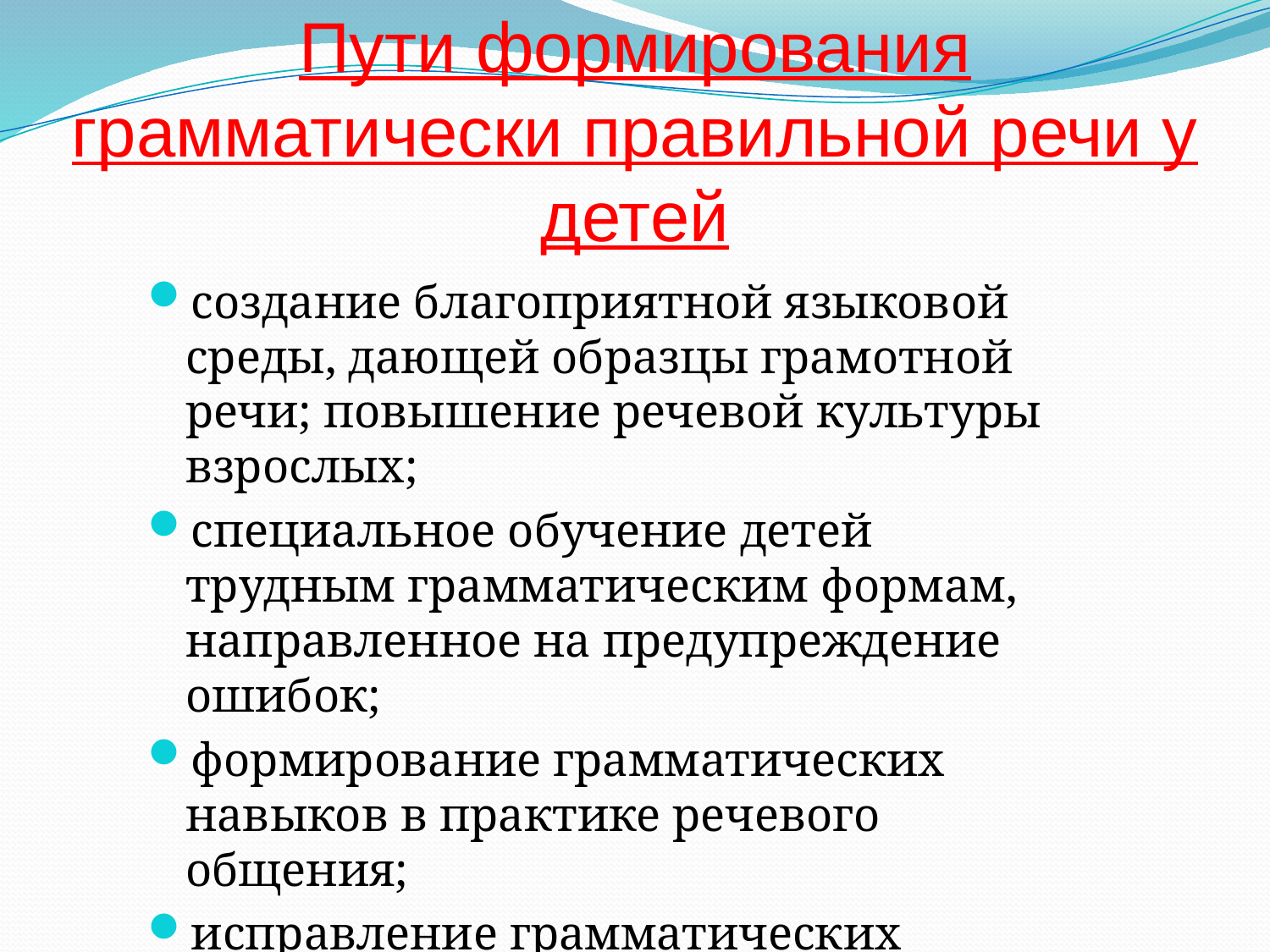

# Пути формирования грамматически правильной речи у детей
создание благоприятной языковой среды, дающей образцы грамотной речи; повышение речевой культуры взрослых;
специальное обучение детей трудным грамматическим формам, направленное на предупреждение ошибок;
формирование грамматических навыков в практике речевого общения;
исправление грамматических ошибок.